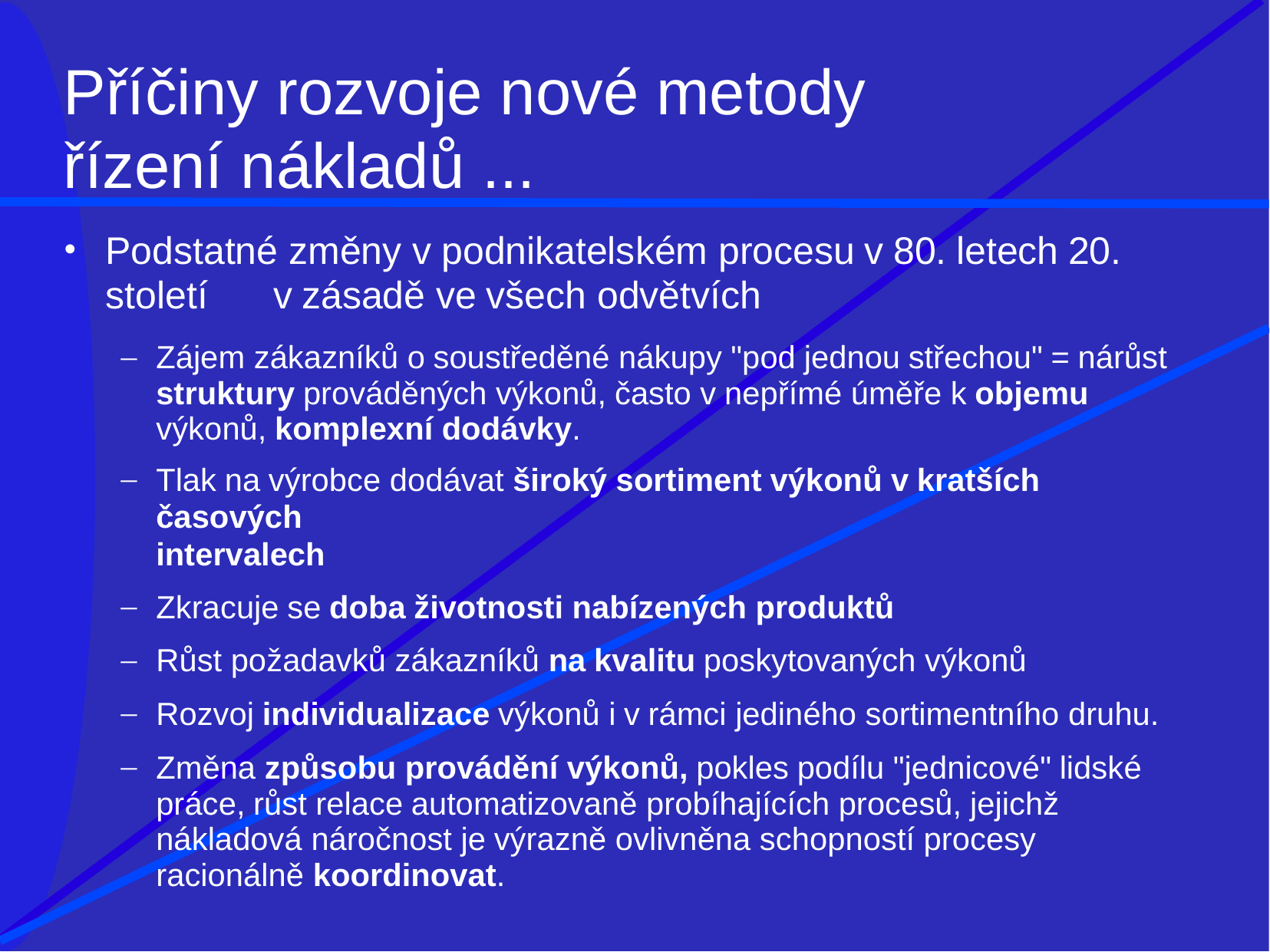

# Příčiny rozvoje nové metody
řízení nákladů ...
Podstatné změny v podnikatelském procesu v 80. letech 20.
století	v zásadě ve všech odvětvích
Zájem zákazníků o soustředěné nákupy "pod jednou střechou" = nárůst struktury prováděných výkonů, často v nepřímé úměře k objemu výkonů, komplexní dodávky.
Tlak na výrobce dodávat široký sortiment výkonů v kratších časových
intervalech
Zkracuje se doba životnosti nabízených produktů
Růst požadavků zákazníků na kvalitu poskytovaných výkonů
Rozvoj individualizace výkonů i v rámci jediného sortimentního druhu.
Změna způsobu provádění výkonů, pokles podílu "jednicové" lidské práce, růst relace automatizovaně probíhajících procesů, jejichž nákladová náročnost je výrazně ovlivněna schopností procesy racionálně koordinovat.